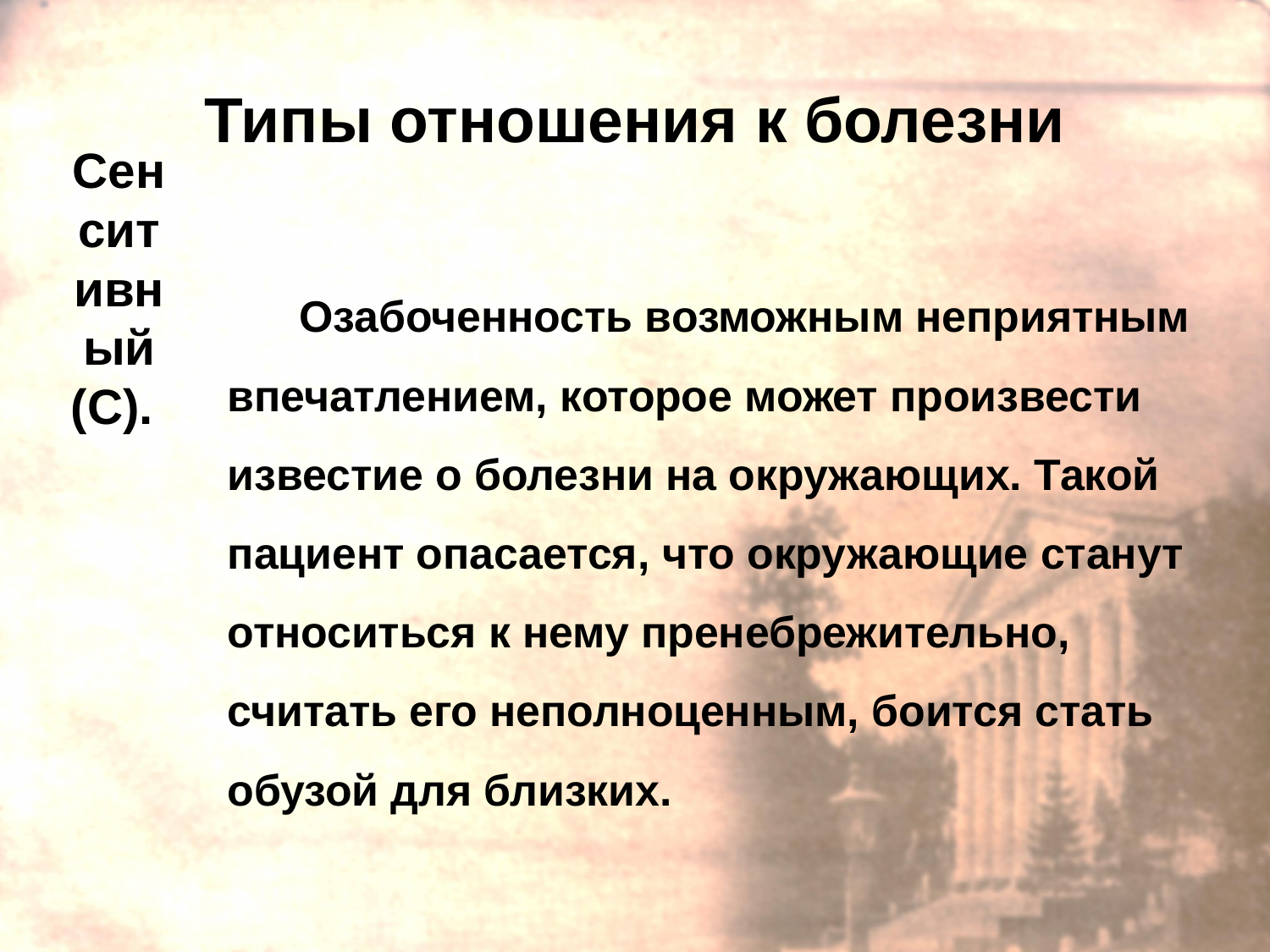

# Типы отношения к болезни
Сенситивный (С).
Озабоченность возможным неприятным впечатлением, которое может произвести известие о болезни на окружающих. Такой пациент опасается, что окружающие станут относиться к нему пренебрежительно, считать его неполноценным, боится стать обузой для близких.